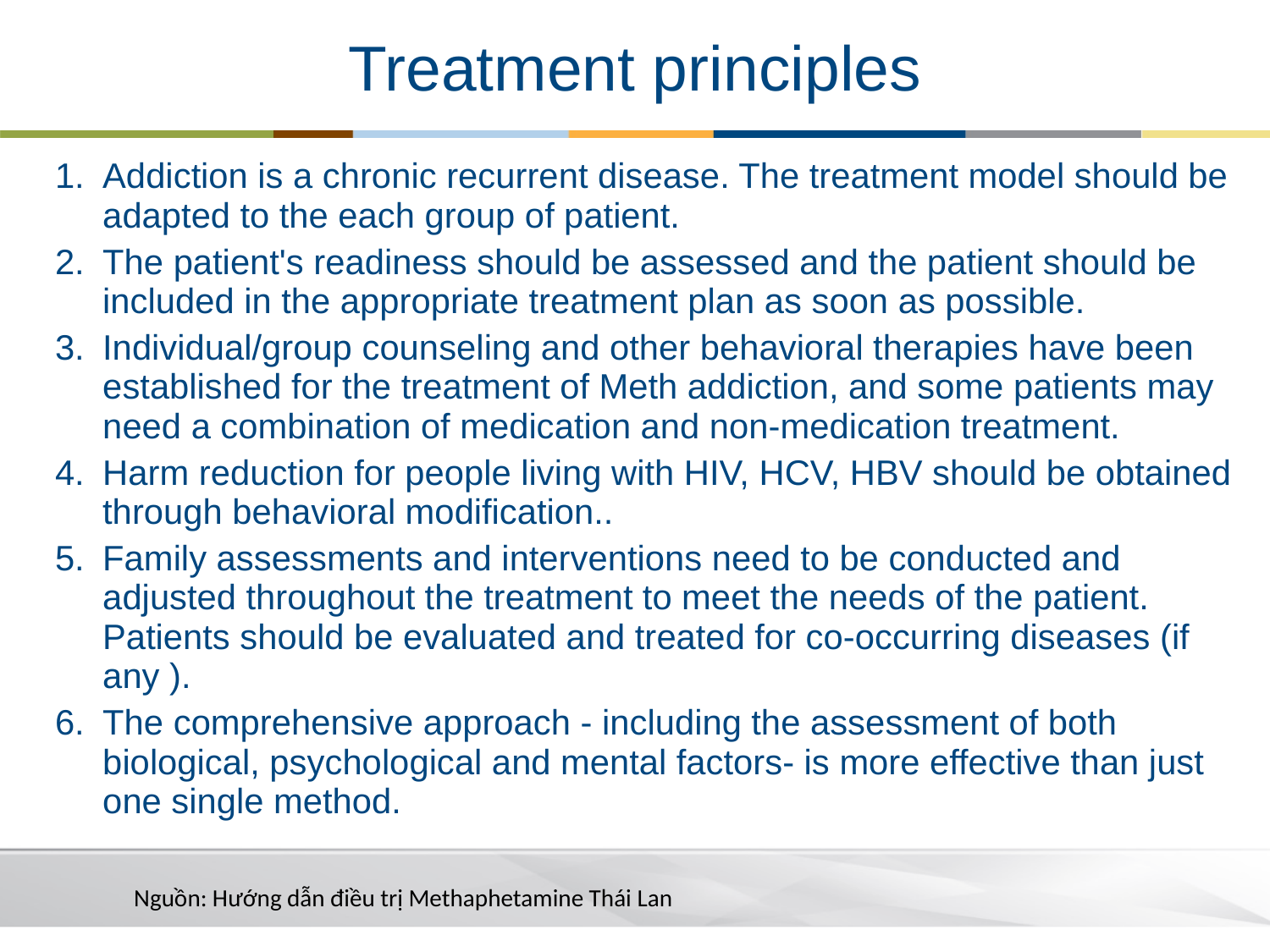

# Treatment principles
Addiction is a chronic recurrent disease. The treatment model should be adapted to the each group of patient.
The patient's readiness should be assessed and the patient should be included in the appropriate treatment plan as soon as possible.
Individual/group counseling and other behavioral therapies have been established for the treatment of Meth addiction, and some patients may need a combination of medication and non-medication treatment.
Harm reduction for people living with HIV, HCV, HBV should be obtained through behavioral modification..
Family assessments and interventions need to be conducted and adjusted throughout the treatment to meet the needs of the patient. Patients should be evaluated and treated for co-occurring diseases (if any ).
The comprehensive approach - including the assessment of both biological, psychological and mental factors- is more effective than just one single method.
Nguồn: Hướng dẫn điều trị Methaphetamine Thái Lan